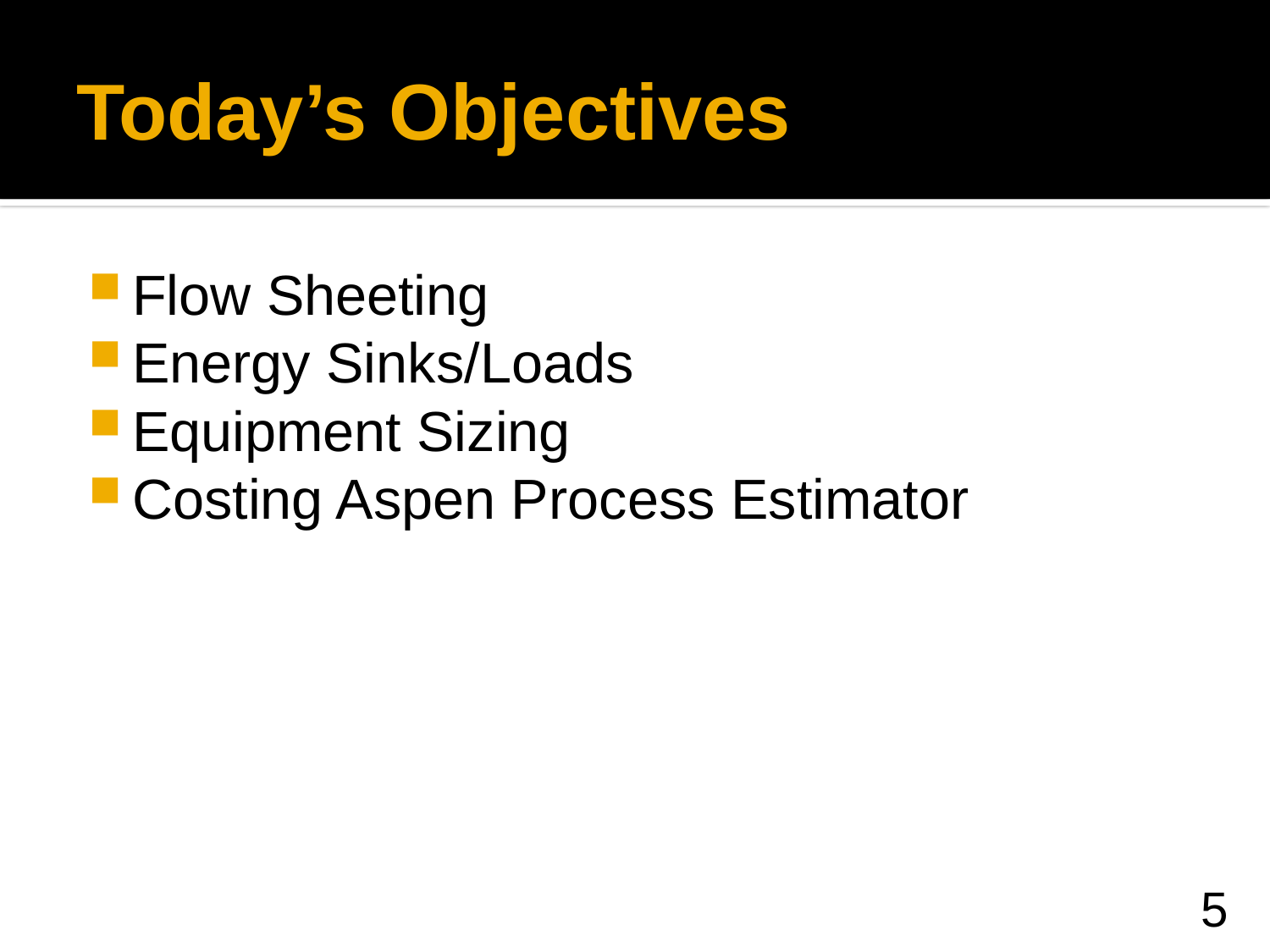

# Today’s Objectives
Flow Sheeting
Energy Sinks/Loads
Equipment Sizing
Costing Aspen Process Estimator
5